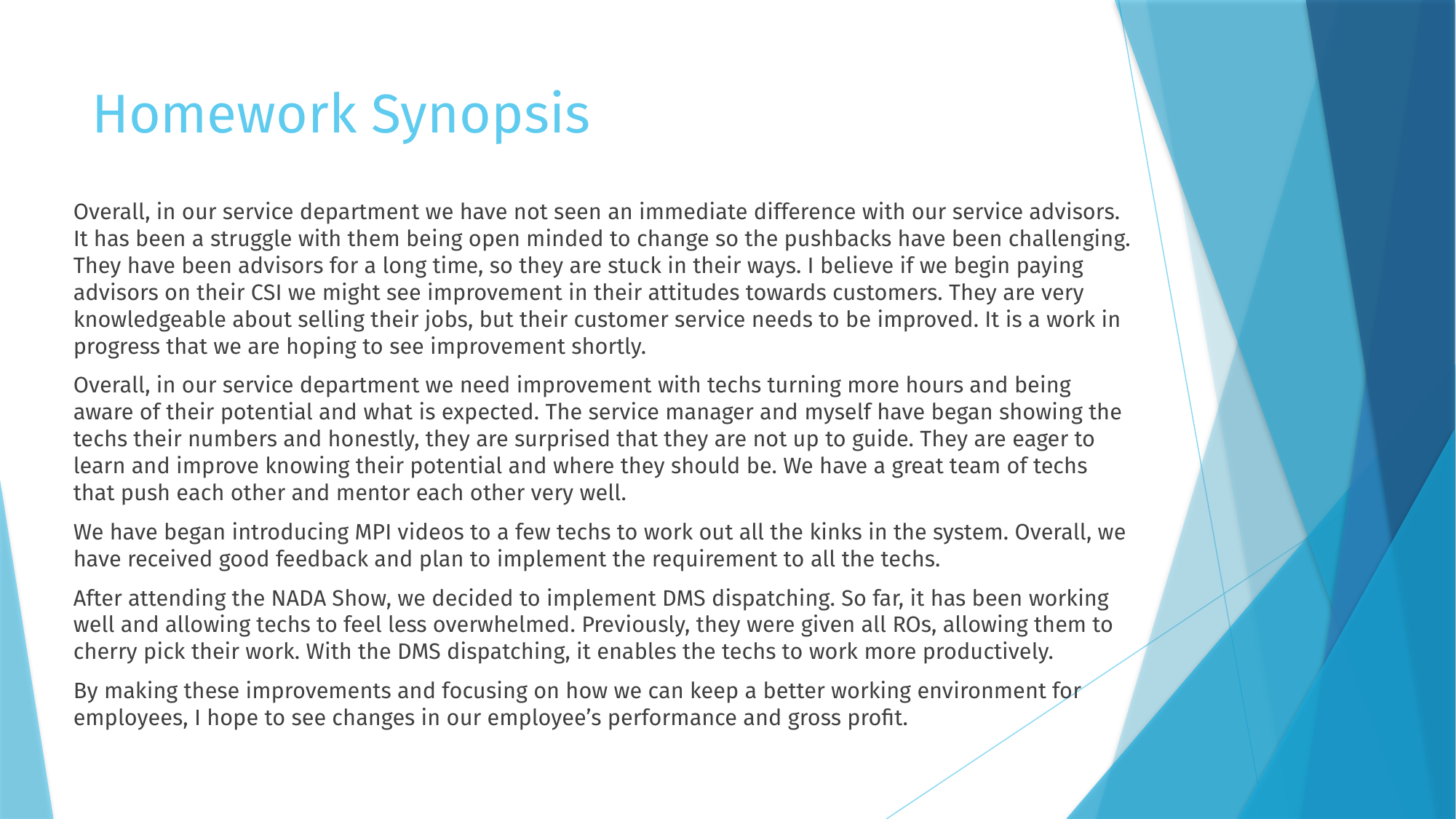

# Homework Synopsis
Overall, in our service department we have not seen an immediate difference with our service advisors. It has been a struggle with them being open minded to change so the pushbacks have been challenging. They have been advisors for a long time, so they are stuck in their ways. I believe if we begin paying advisors on their CSI we might see improvement in their attitudes towards customers. They are very knowledgeable about selling their jobs, but their customer service needs to be improved. It is a work in progress that we are hoping to see improvement shortly.
Overall, in our service department we need improvement with techs turning more hours and being aware of their potential and what is expected. The service manager and myself have began showing the techs their numbers and honestly, they are surprised that they are not up to guide. They are eager to learn and improve knowing their potential and where they should be. We have a great team of techs that push each other and mentor each other very well.
We have began introducing MPI videos to a few techs to work out all the kinks in the system. Overall, we have received good feedback and plan to implement the requirement to all the techs.
After attending the NADA Show, we decided to implement DMS dispatching. So far, it has been working well and allowing techs to feel less overwhelmed. Previously, they were given all ROs, allowing them to cherry pick their work. With the DMS dispatching, it enables the techs to work more productively.
By making these improvements and focusing on how we can keep a better working environment for employees, I hope to see changes in our employee’s performance and gross profit.